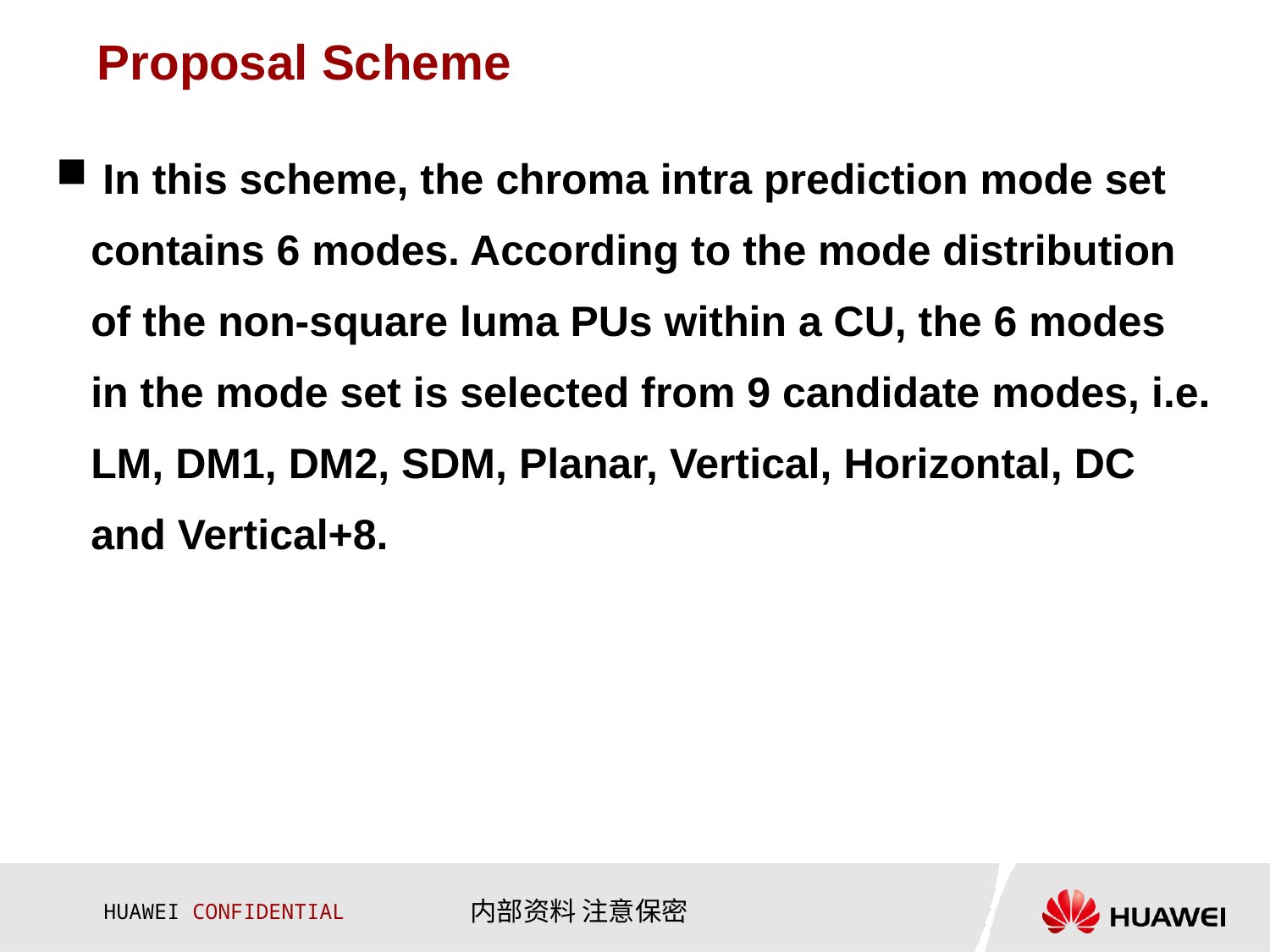

# Proposal Scheme
 In this scheme, the chroma intra prediction mode set contains 6 modes. According to the mode distribution of the non-square luma PUs within a CU, the 6 modes in the mode set is selected from 9 candidate modes, i.e. LM, DM1, DM2, SDM, Planar, Vertical, Horizontal, DC and Vertical+8.